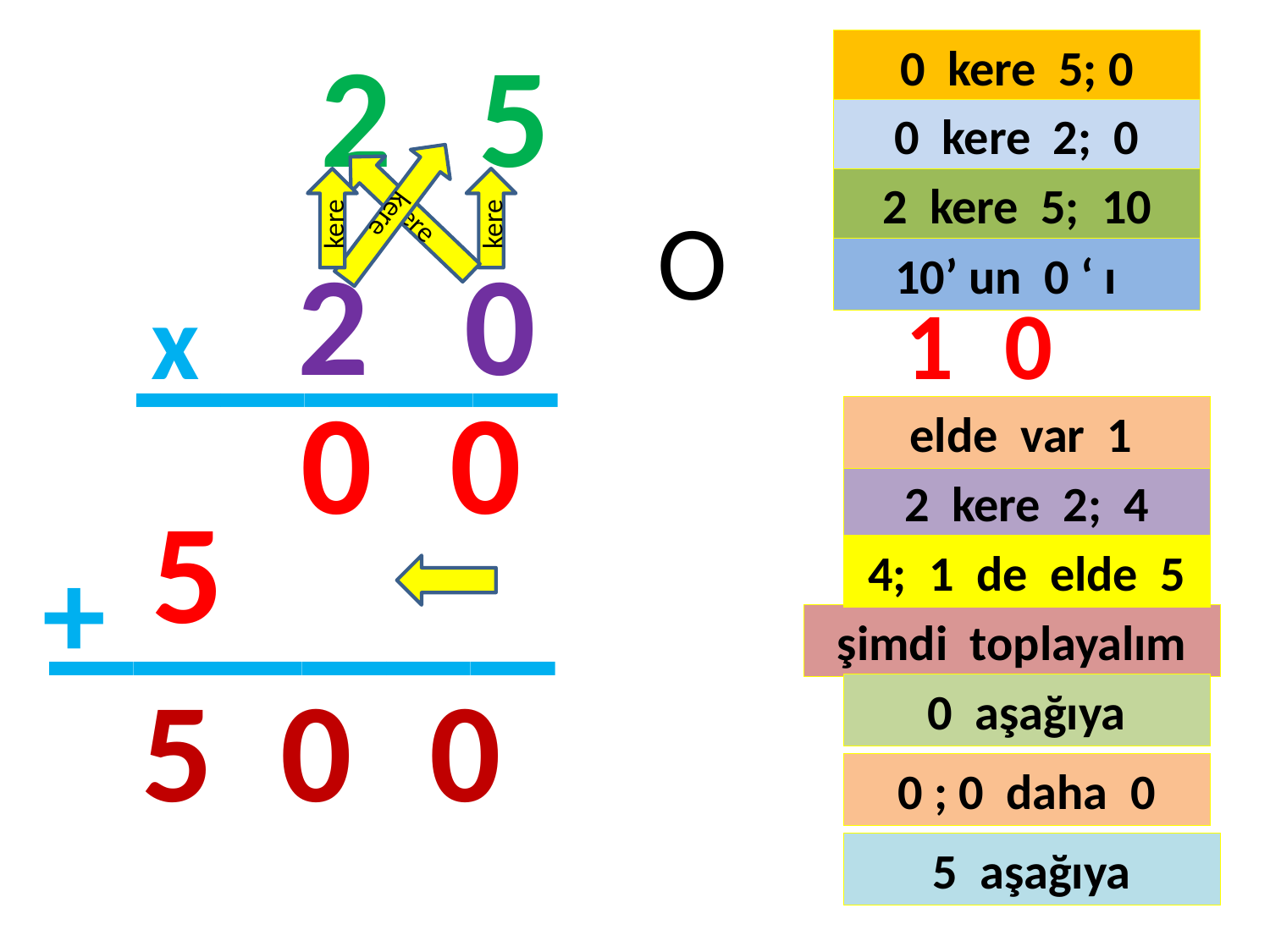

2
5
0  kere  5; 0

0  kere  2;  0
kere
kere
kere
kere
2  kere  5;  10
O
_____
2   0
10’ un  0 ‘ ı
x
1
0
#

0
0
elde  var  1

2  kere  2;  4
______
5
+

4;  1  de  elde  5
şimdi  toplayalım
5
0
0
0  aşağıya
0 ; 0  daha  0
5  aşağıya